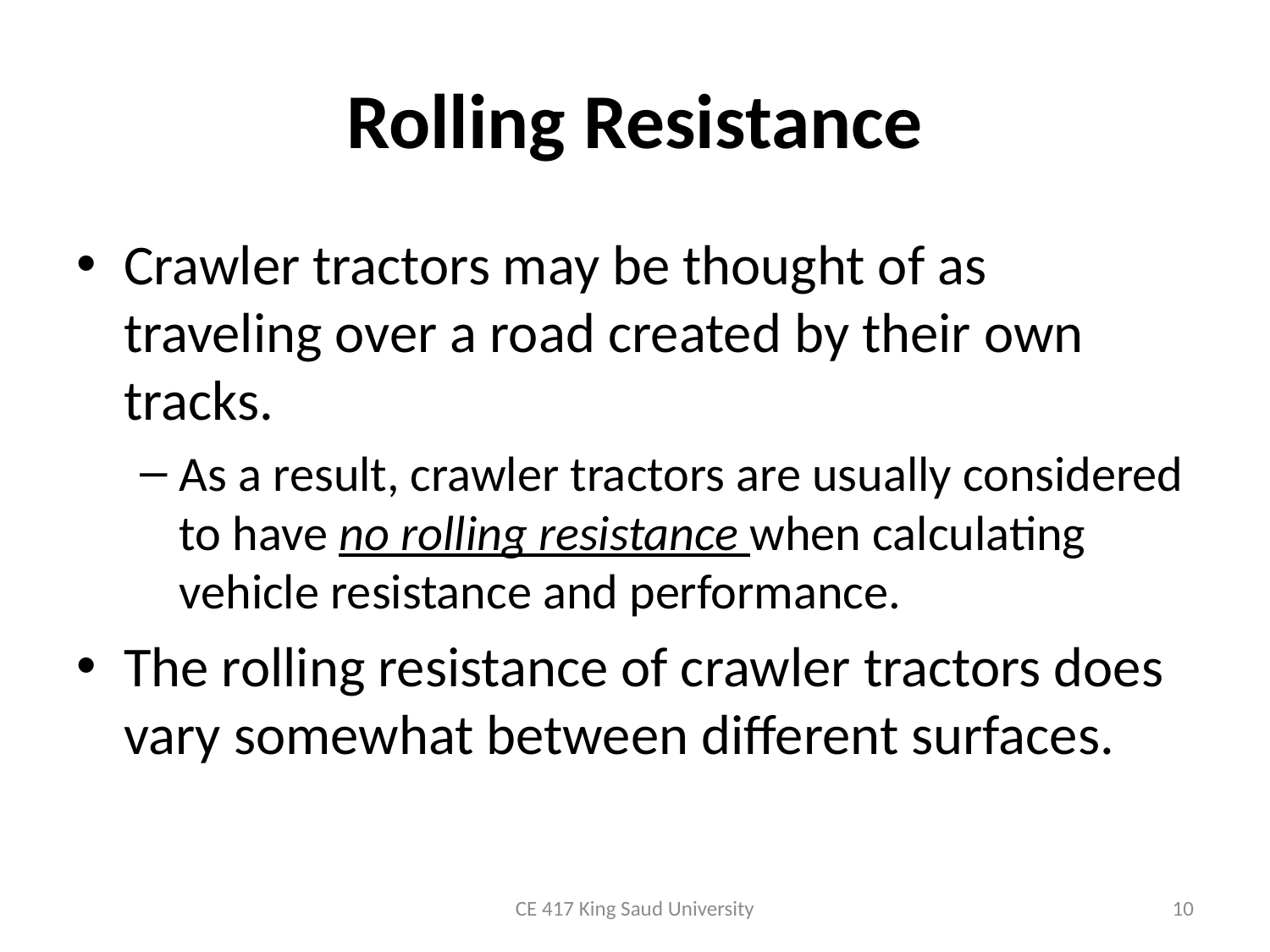

# Rolling Resistance
Crawler tractors may be thought of as traveling over a road created by their own tracks.
As a result, crawler tractors are usually considered to have no rolling resistance when calculating vehicle resistance and performance.
The rolling resistance of crawler tractors does vary somewhat between different surfaces.
CE 417 King Saud University
10